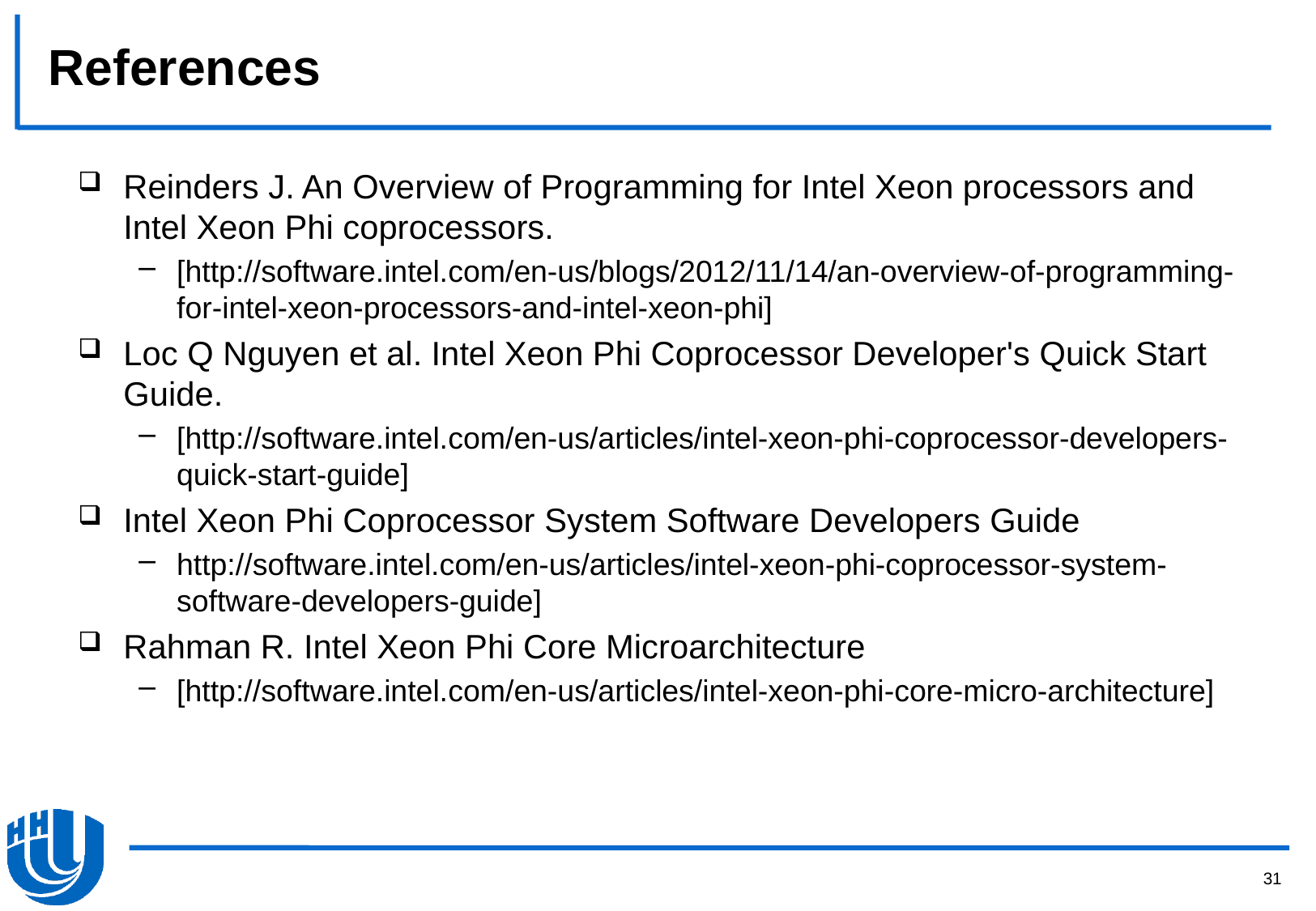

# References
Reinders J. An Overview of Programming for Intel Xeon processors and Intel Xeon Phi coprocessors.
[http://software.intel.com/en-us/blogs/2012/11/14/an-overview-of-programming-for-intel-xeon-processors-and-intel-xeon-phi]
Loc Q Nguyen et al. Intel Xeon Phi Coprocessor Developer's Quick Start Guide.
[http://software.intel.com/en-us/articles/intel-xeon-phi-coprocessor-developers-quick-start-guide]
Intel Xeon Phi Coprocessor System Software Developers Guide
http://software.intel.com/en-us/articles/intel-xeon-phi-coprocessor-system-software-developers-guide]
Rahman R. Intel Xeon Phi Core Microarchitecture
[http://software.intel.com/en-us/articles/intel-xeon-phi-core-micro-architecture]
31